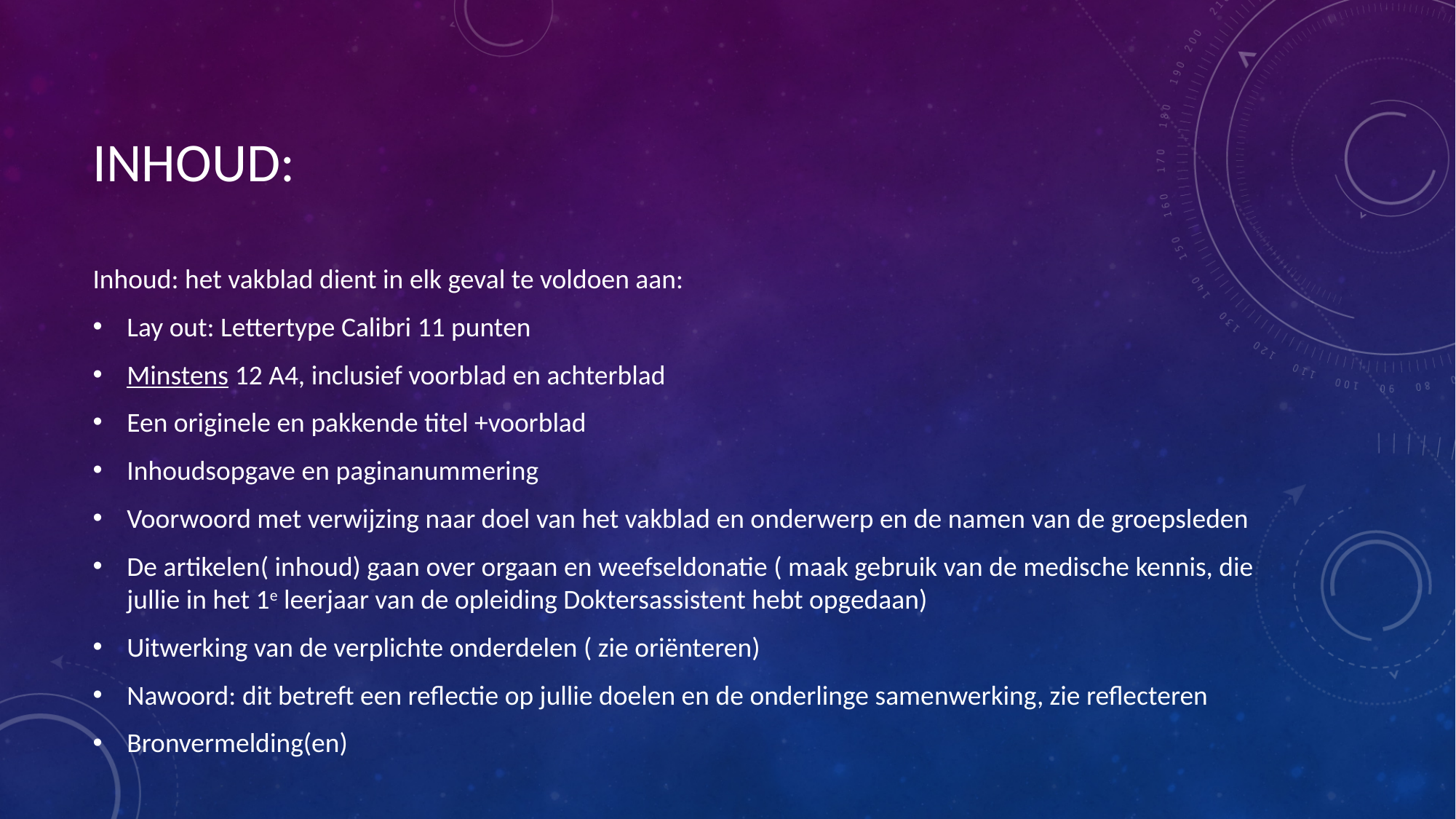

# Inhoud:
Inhoud: het vakblad dient in elk geval te voldoen aan:
Lay out: Lettertype Calibri 11 punten
Minstens 12 A4, inclusief voorblad en achterblad
Een originele en pakkende titel +voorblad
Inhoudsopgave en paginanummering
Voorwoord met verwijzing naar doel van het vakblad en onderwerp en de namen van de groepsleden
De artikelen( inhoud) gaan over orgaan en weefseldonatie ( maak gebruik van de medische kennis, die jullie in het 1e leerjaar van de opleiding Doktersassistent hebt opgedaan)
Uitwerking van de verplichte onderdelen ( zie oriënteren)
Nawoord: dit betreft een reflectie op jullie doelen en de onderlinge samenwerking, zie reflecteren
Bronvermelding(en)